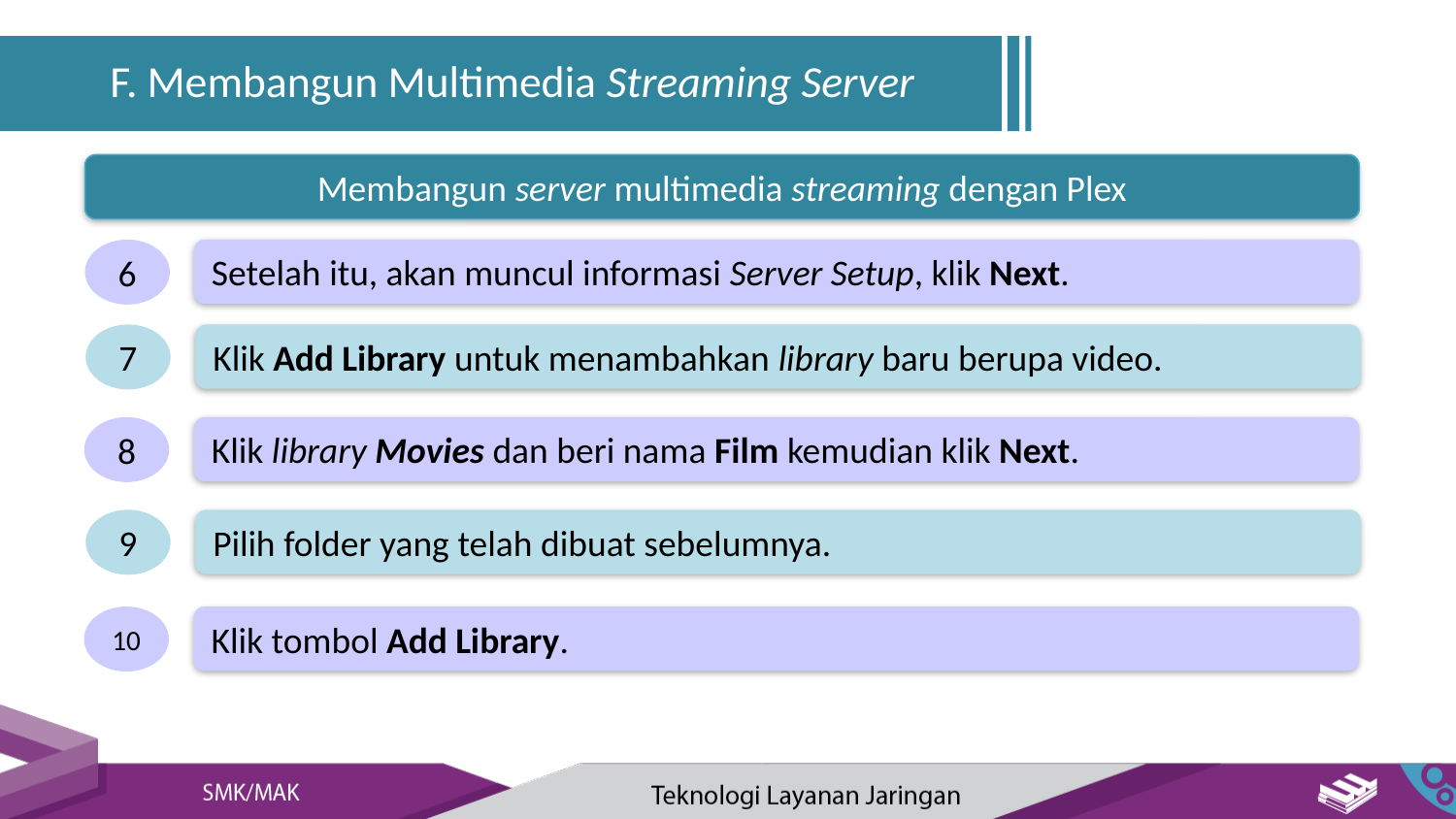

F. Membangun Multimedia Streaming Server
Membangun server multimedia streaming dengan Plex
6
Setelah itu, akan muncul informasi Server Setup, klik Next.
7
Klik Add Library untuk menambahkan library baru berupa video.
8
Klik library Movies dan beri nama Film kemudian klik Next.
9
Pilih folder yang telah dibuat sebelumnya.
10
Klik tombol Add Library.